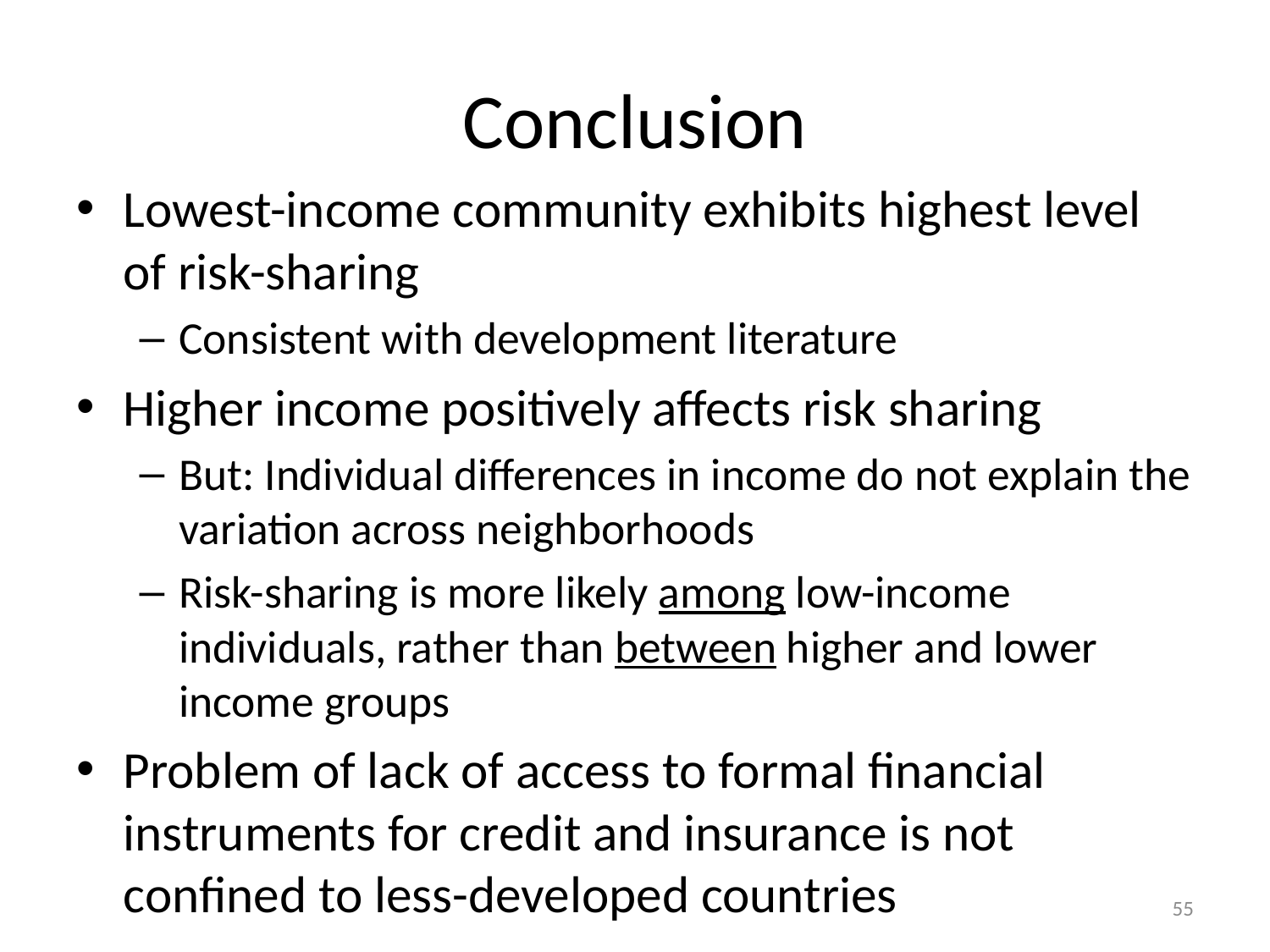

# Conclusion
Lowest-income community exhibits highest level of risk-sharing
Consistent with development literature
Higher income positively affects risk sharing
But: Individual differences in income do not explain the variation across neighborhoods
Risk-sharing is more likely among low-income individuals, rather than between higher and lower income groups
Problem of lack of access to formal financial instruments for credit and insurance is not confined to less-developed countries
55